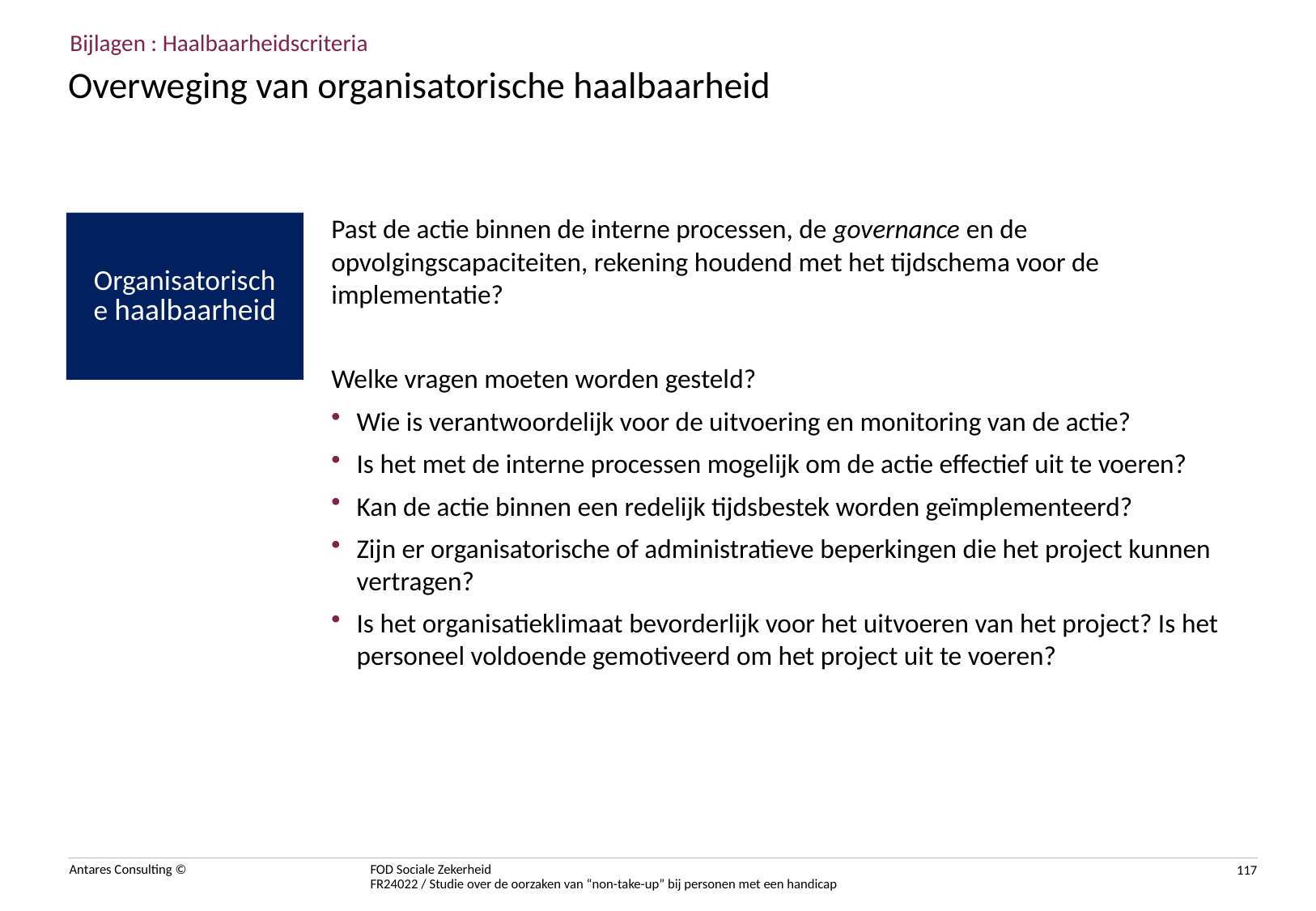

Bijlagen : Haalbaarheidscriteria
# Overweging van organisatorische haalbaarheid
Past de actie binnen de interne processen, de governance en de opvolgingscapaciteiten, rekening houdend met het tijdschema voor de implementatie?

Welke vragen moeten worden gesteld?
Wie is verantwoordelijk voor de uitvoering en monitoring van de actie?
Is het met de interne processen mogelijk om de actie effectief uit te voeren?
Kan de actie binnen een redelijk tijdsbestek worden geïmplementeerd?
Zijn er organisatorische of administratieve beperkingen die het project kunnen vertragen?
Is het organisatieklimaat bevorderlijk voor het uitvoeren van het project? Is het personeel voldoende gemotiveerd om het project uit te voeren?
Organisatorische haalbaarheid